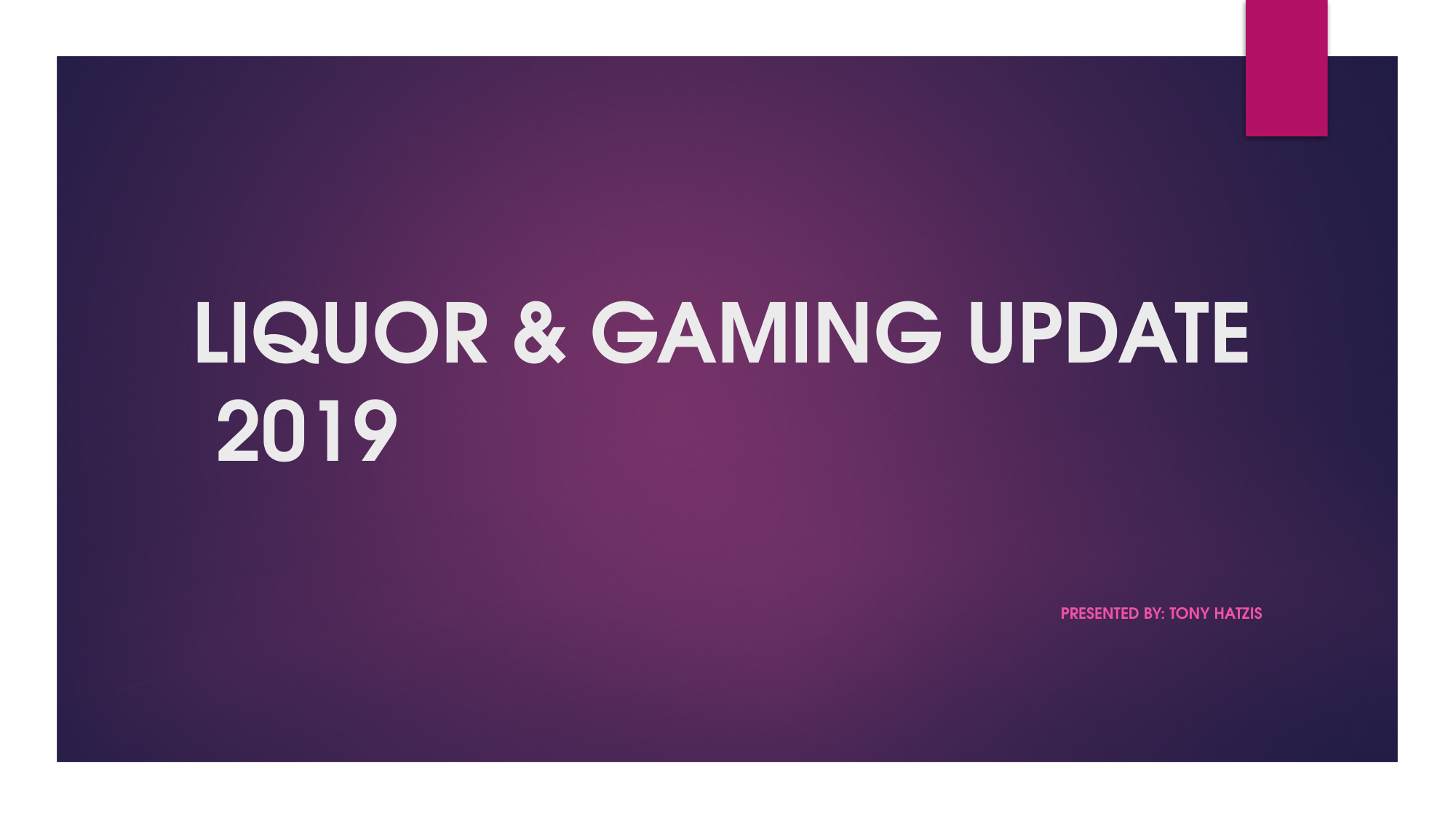

# LIQUOR & GAMING UPDATE  2019
PRESENTED BY: Tony hatzis